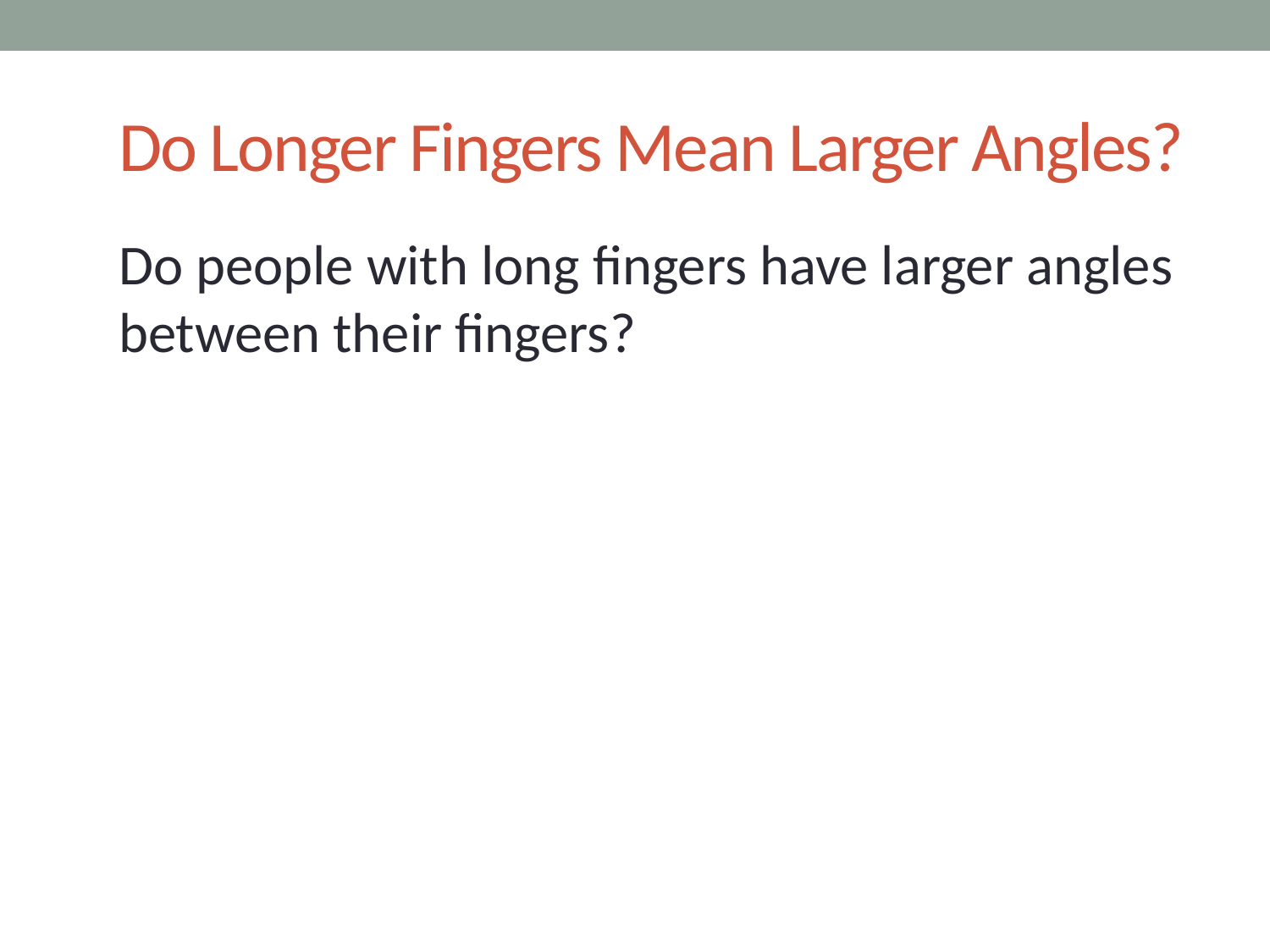

# Do Longer Fingers Mean Larger Angles?
Do people with long fingers have larger angles between their fingers?